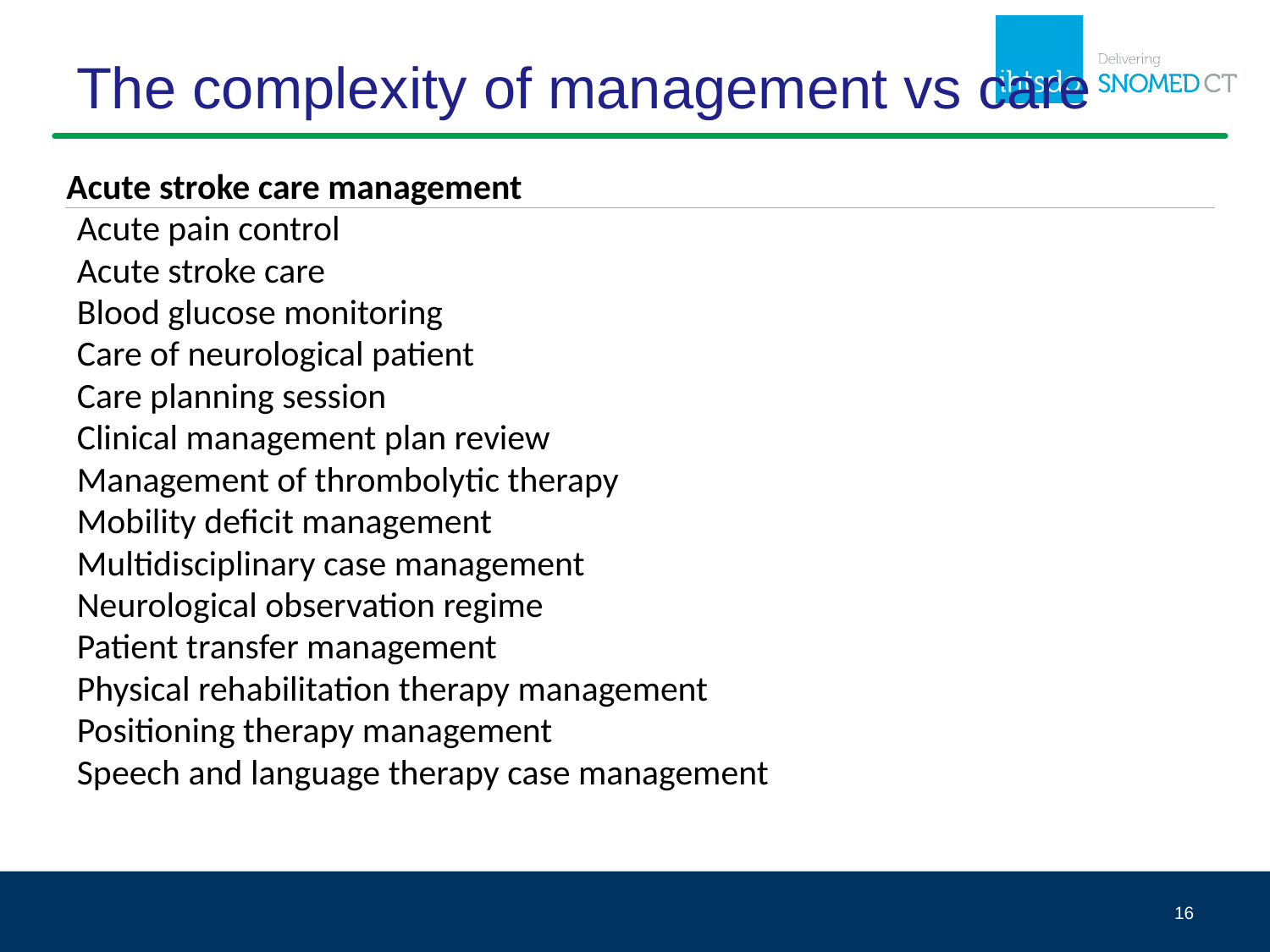

# The complexity of management vs care
| Acute stroke care management |
| --- |
| Acute pain control |
| Acute stroke care |
| Blood glucose monitoring |
| Care of neurological patient |
| Care planning session |
| Clinical management plan review |
| Management of thrombolytic therapy |
| Mobility deficit management |
| Multidisciplinary case management |
| Neurological observation regime |
| Patient transfer management |
| Physical rehabilitation therapy management |
| Positioning therapy management |
| Speech and language therapy case management |
16